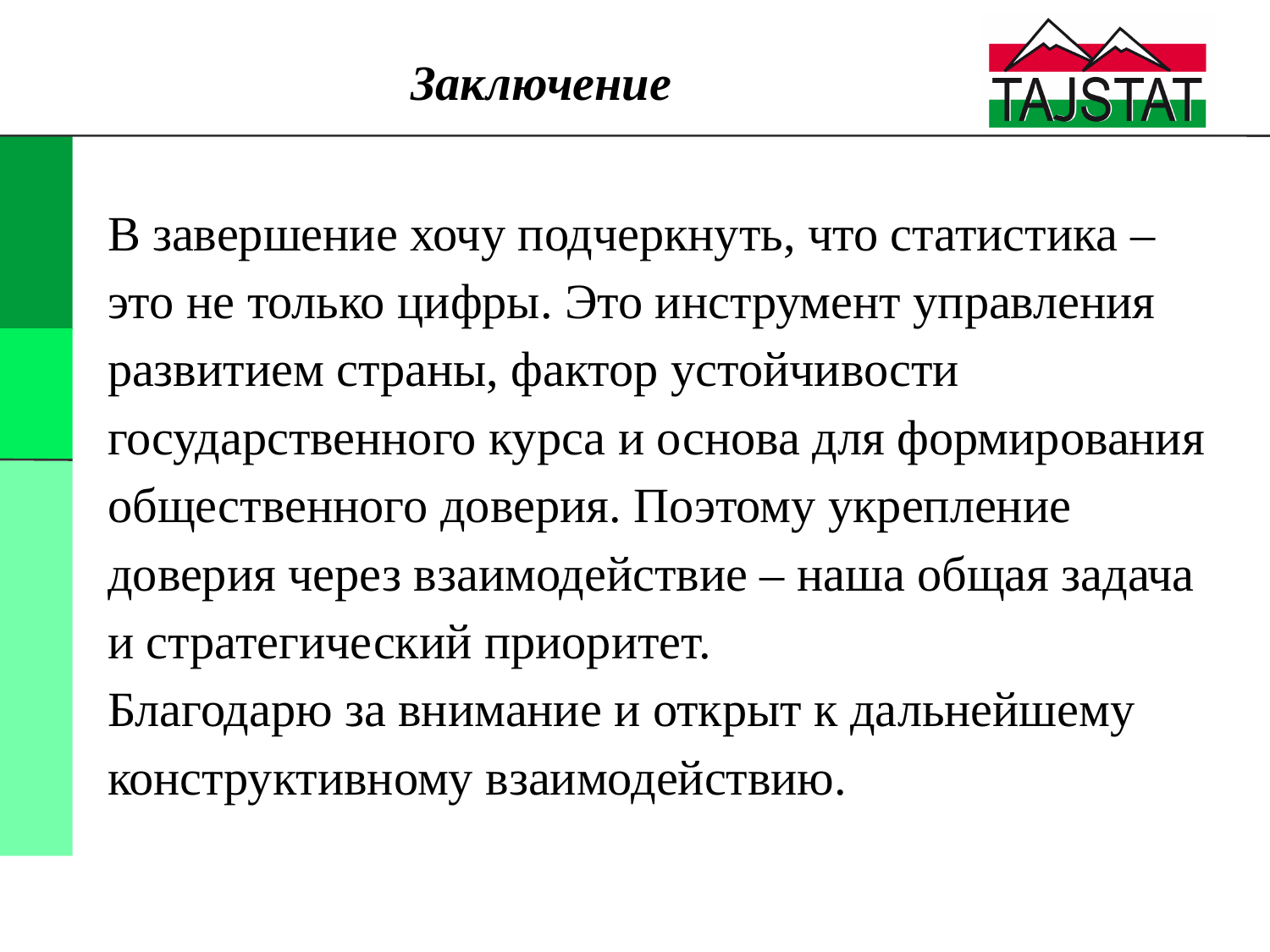

Заключение
В завершение хочу подчеркнуть, что статистика – это не только цифры. Это инструмент управления развитием страны, фактор устойчивости государственного курса и основа для формирования общественного доверия. Поэтому укрепление доверия через взаимодействие – наша общая задача и стратегический приоритет.
Благодарю за внимание и открыт к дальнейшему конструктивному взаимодействию.